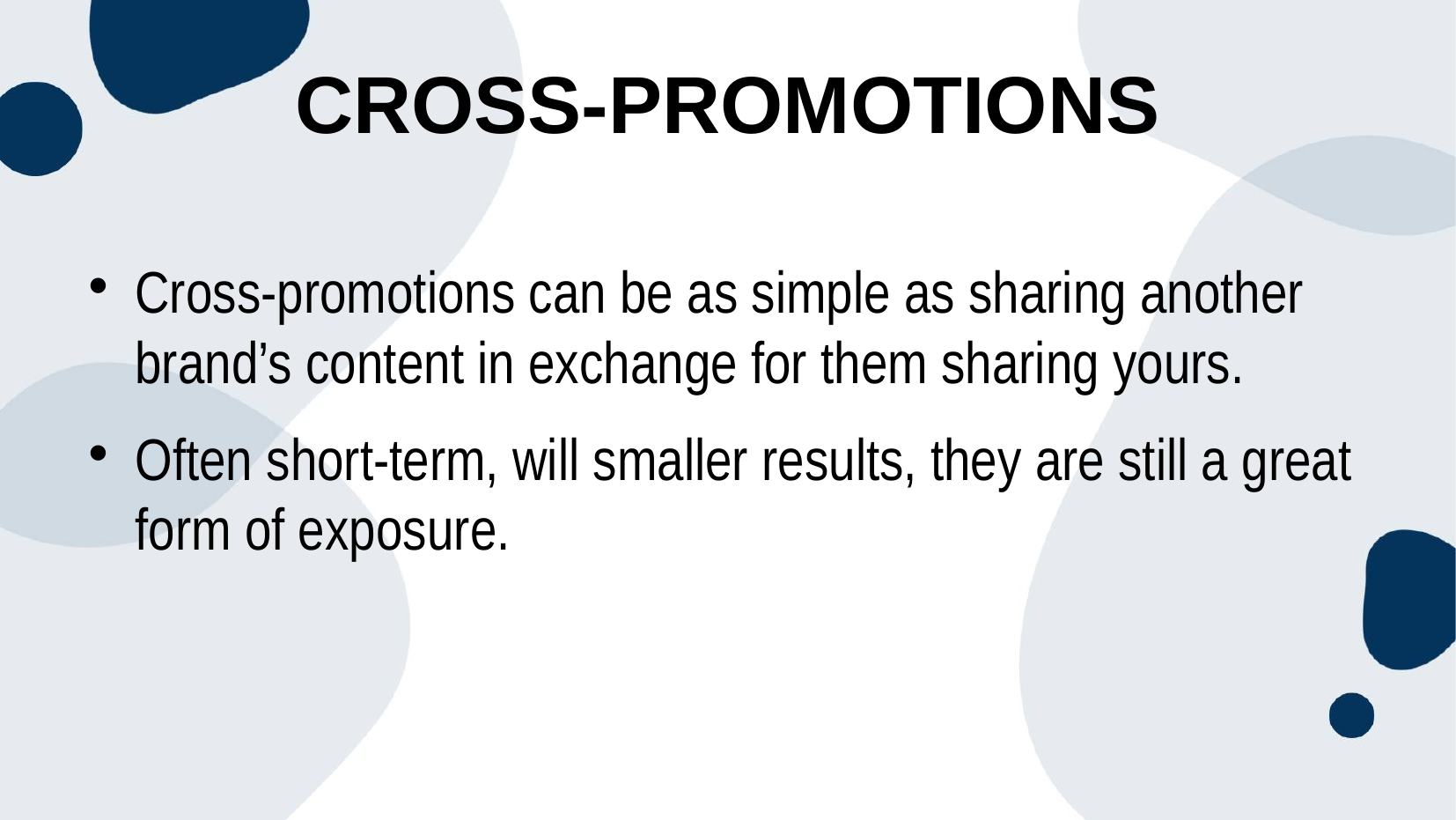

Cross-promotions
Cross-promotions can be as simple as sharing another brand’s content in exchange for them sharing yours.
Often short-term, will smaller results, they are still a great form of exposure.